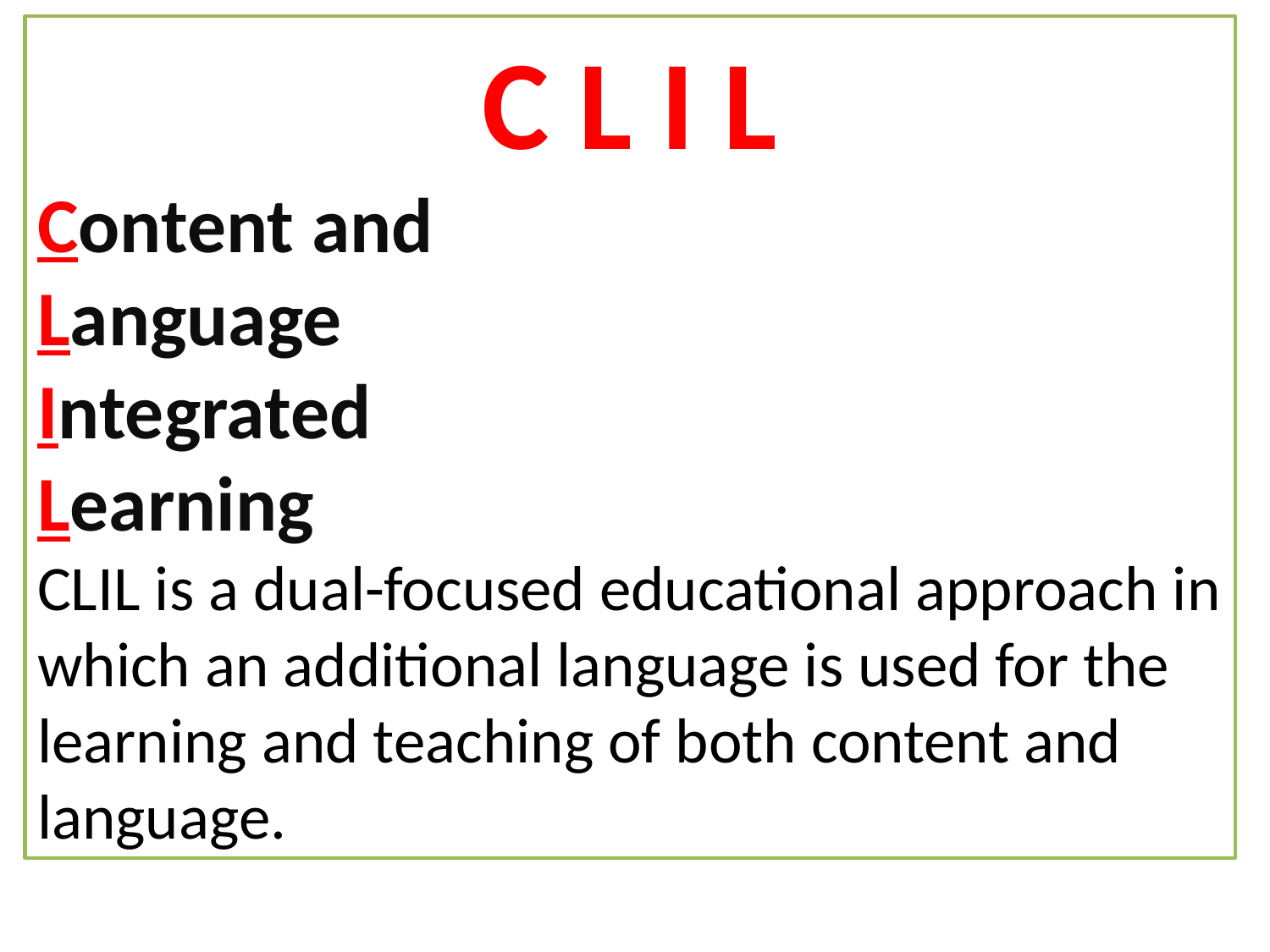

C L I L
Content and
Language
Integrated
Learning
CLIL is a dual-focused educational approach in which an additional language is used for the learning and teaching of both content and language.